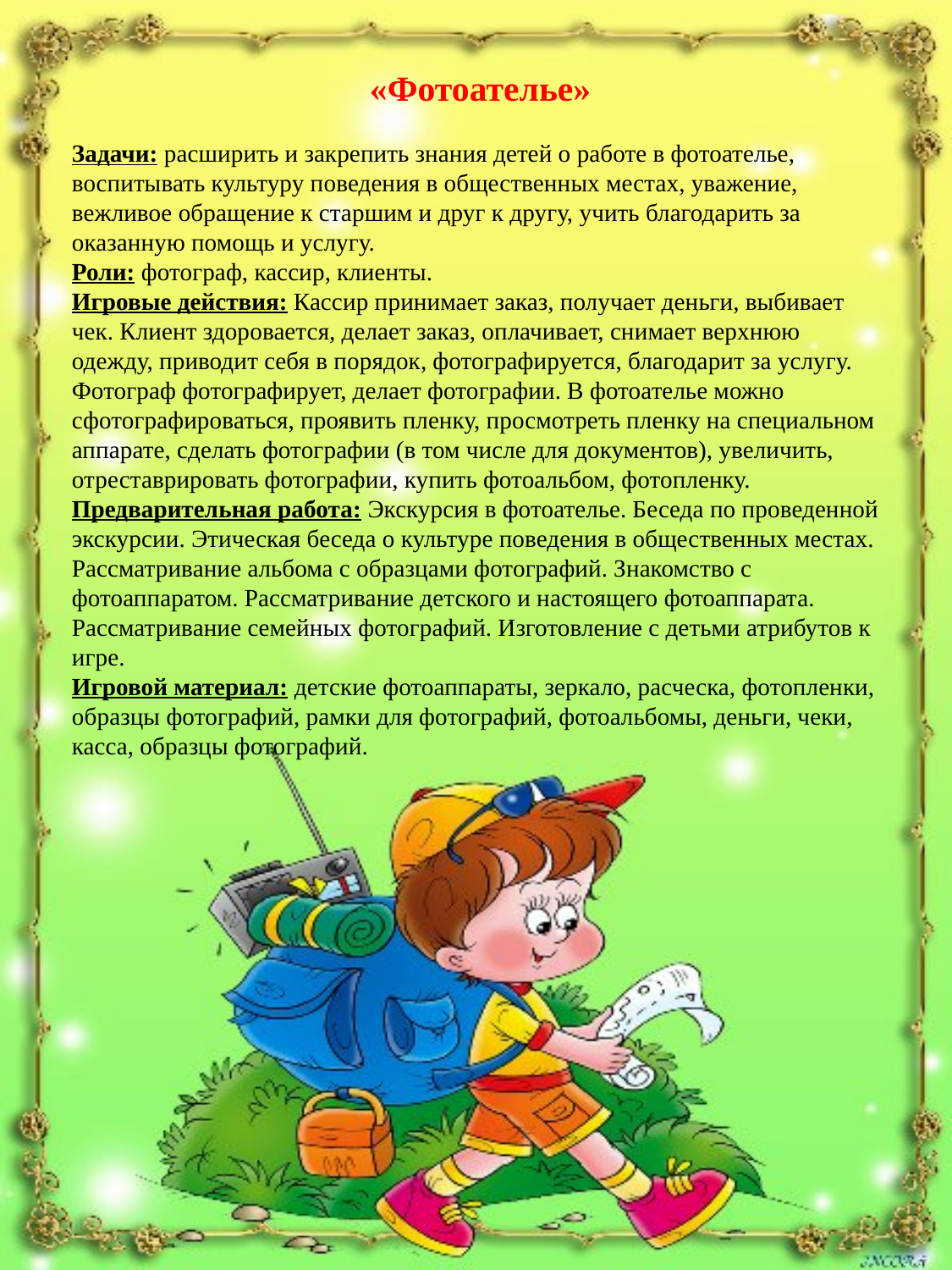

«Фотоателье»

Задачи: расширить и закрепить знания детей о работе в фотоателье, воспитывать культуру поведения в общественных местах, уважение, вежливое обращение к старшим и друг к другу, учить благодарить за оказанную помощь и услугу.
Роли: фотограф, кассир, клиенты.
Игровые действия: Кассир принимает заказ, получает деньги, выбивает чек. Клиент здоровается, делает заказ, оплачивает, снимает верхнюю одежду, приводит себя в порядок, фотографируется, благодарит за услугу. Фотограф фотографирует, делает фотографии. В фотоателье можно сфотографироваться, проявить пленку, просмотреть пленку на специальном аппарате, сделать фотографии (в том числе для документов), увеличить, отреставрировать фотографии, купить фотоальбом, фотопленку.
Предварительная работа: Экскурсия в фотоателье. Беседа по проведенной экскурсии. Этическая беседа о культуре поведения в общественных местах. Рассматривание альбома с образцами фотографий. Знакомство с фотоаппаратом. Рассматривание детского и настоящего фотоаппарата. Рассматривание семейных фотографий. Изготовление с детьми атрибутов к игре.
Игровой материал: детские фотоаппараты, зеркало, расческа, фотопленки, образцы фотографий, рамки для фотографий, фотоальбомы, деньги, чеки, касса, образцы фотографий.